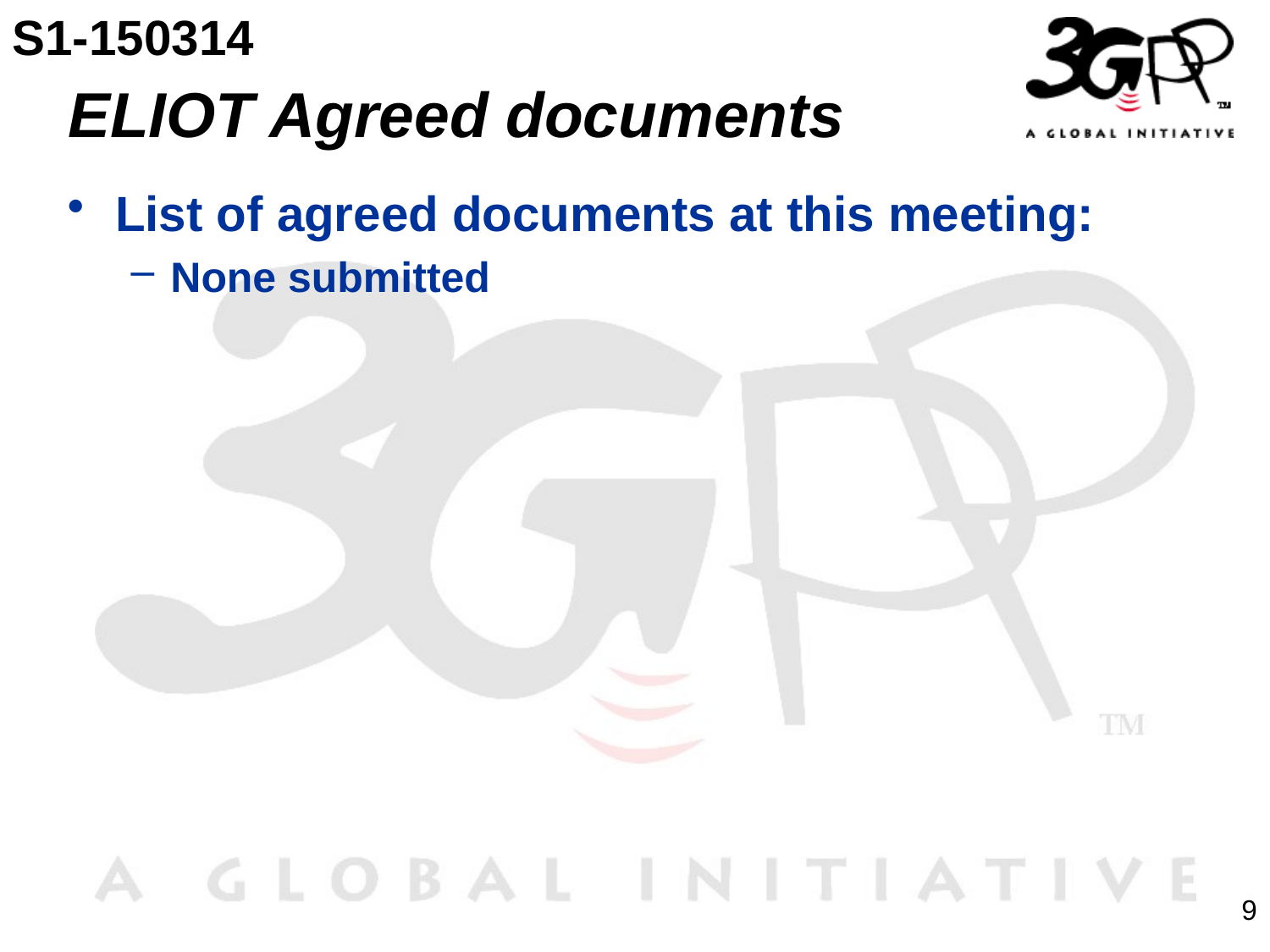

S1-150314
# ELIOT Agreed documents
List of agreed documents at this meeting:
None submitted

9